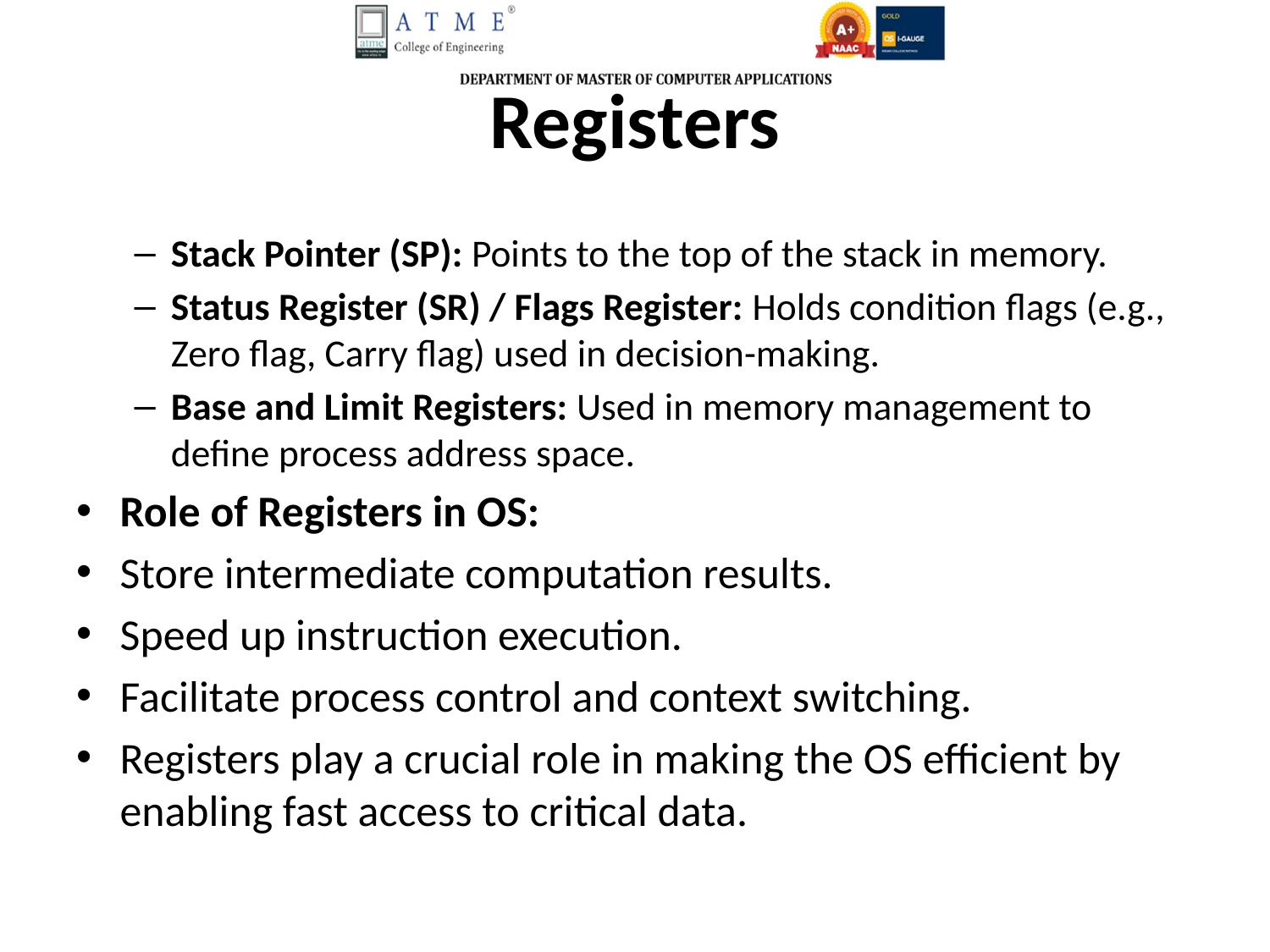

# Registers
Stack Pointer (SP): Points to the top of the stack in memory.
Status Register (SR) / Flags Register: Holds condition flags (e.g., Zero flag, Carry flag) used in decision-making.
Base and Limit Registers: Used in memory management to define process address space.
Role of Registers in OS:
Store intermediate computation results.
Speed up instruction execution.
Facilitate process control and context switching.
Registers play a crucial role in making the OS efficient by enabling fast access to critical data.